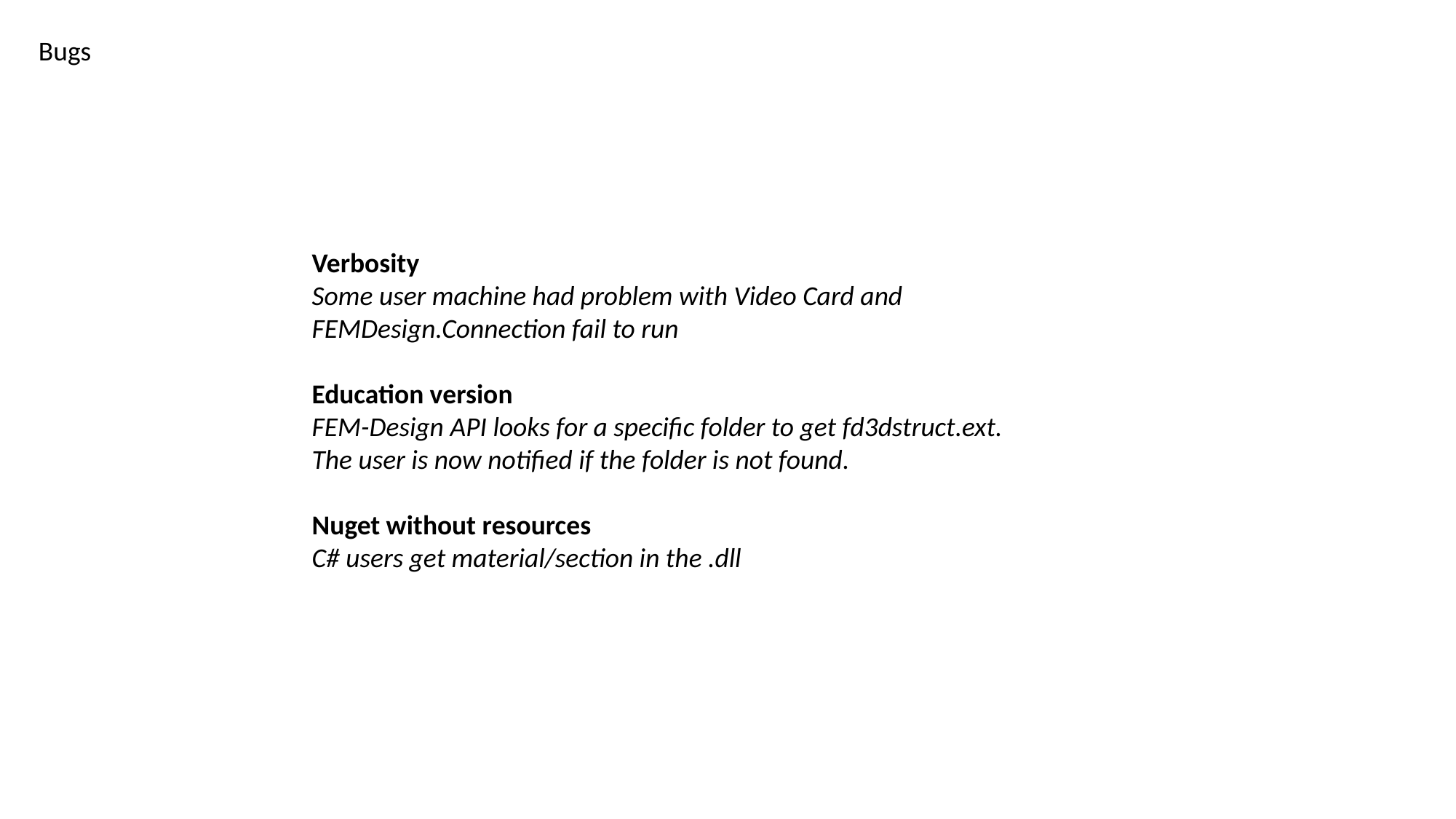

Bugs
Verbosity
Some user machine had problem with Video Card and FEMDesign.Connection fail to run

Education version
FEM-Design API looks for a specific folder to get fd3dstruct.ext.
The user is now notified if the folder is not found.

Nuget without resources
C# users get material/section in the .dll